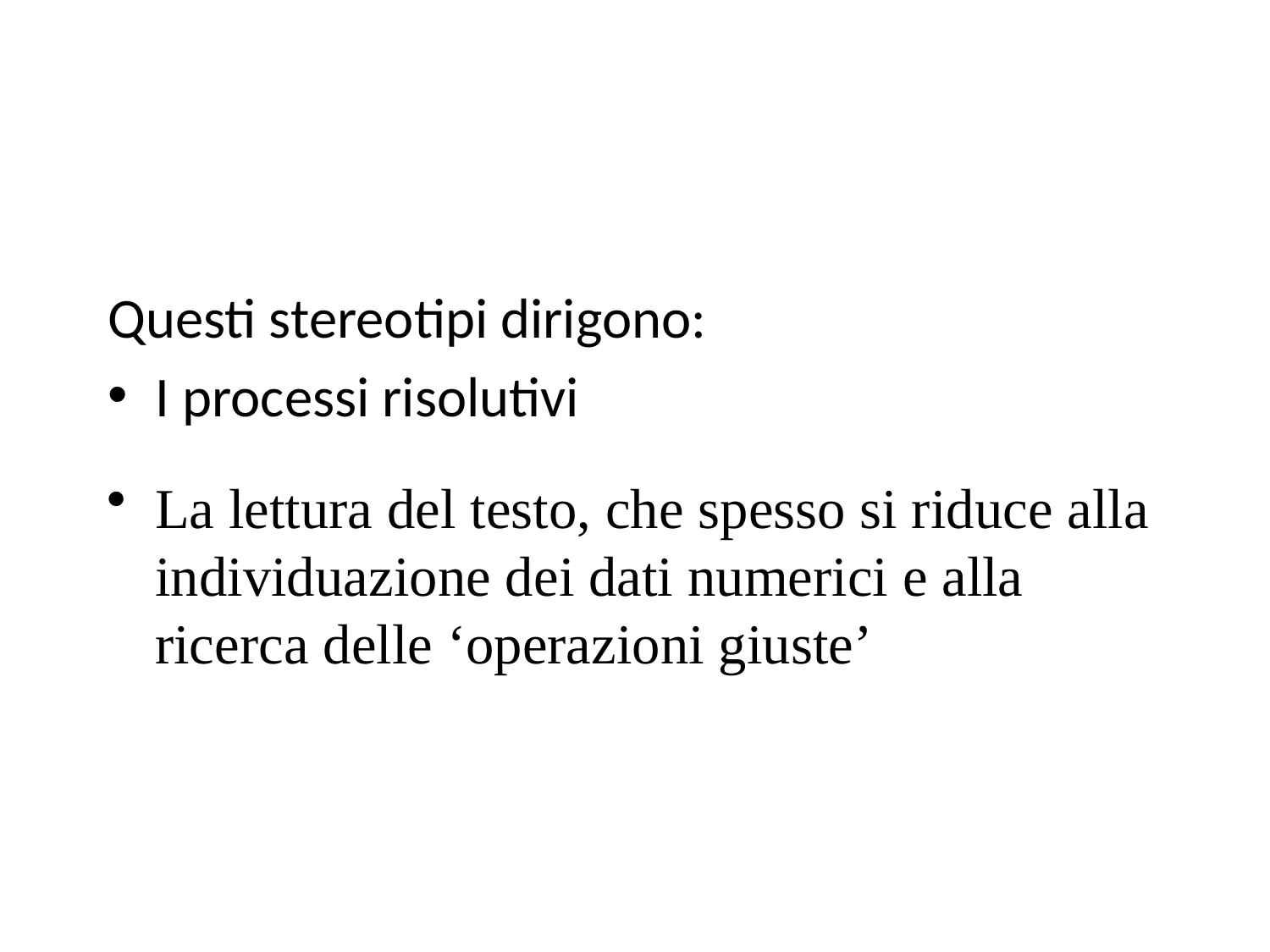

#
Questi stereotipi dirigono:
I processi risolutivi
La lettura del testo, che spesso si riduce alla individuazione dei dati numerici e alla ricerca delle ‘operazioni giuste’